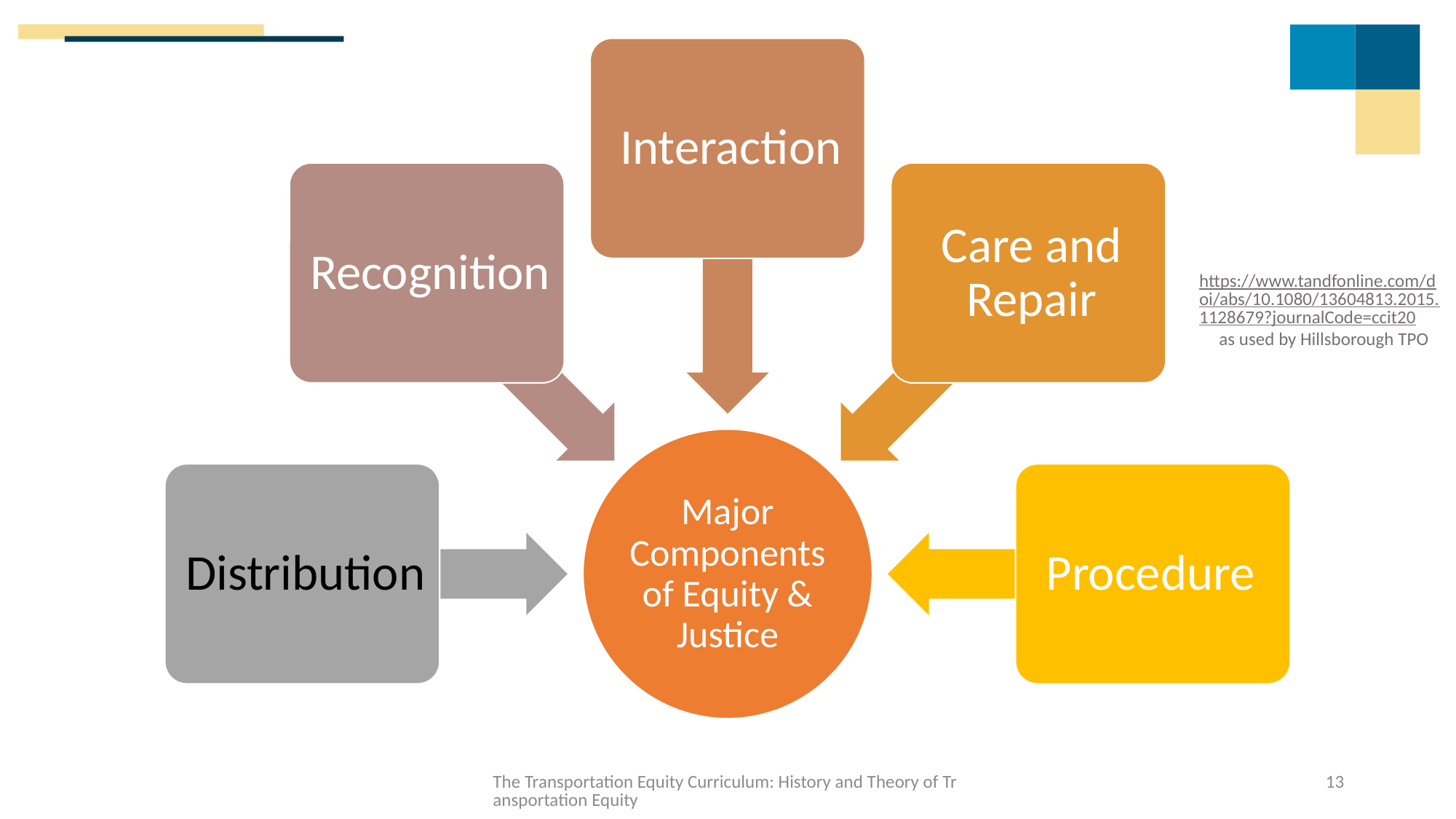

Major Components of Equity & Justice
Distribution
Recognition
Interaction
Care and Repair
Procedure
https://www.tandfonline.com/doi/abs/10.1080/13604813.2015.1128679?journalCode=ccit20 as used by Hillsborough TPO
The Transportation Equity Curriculum: History and Theory of Transportation Equity
13